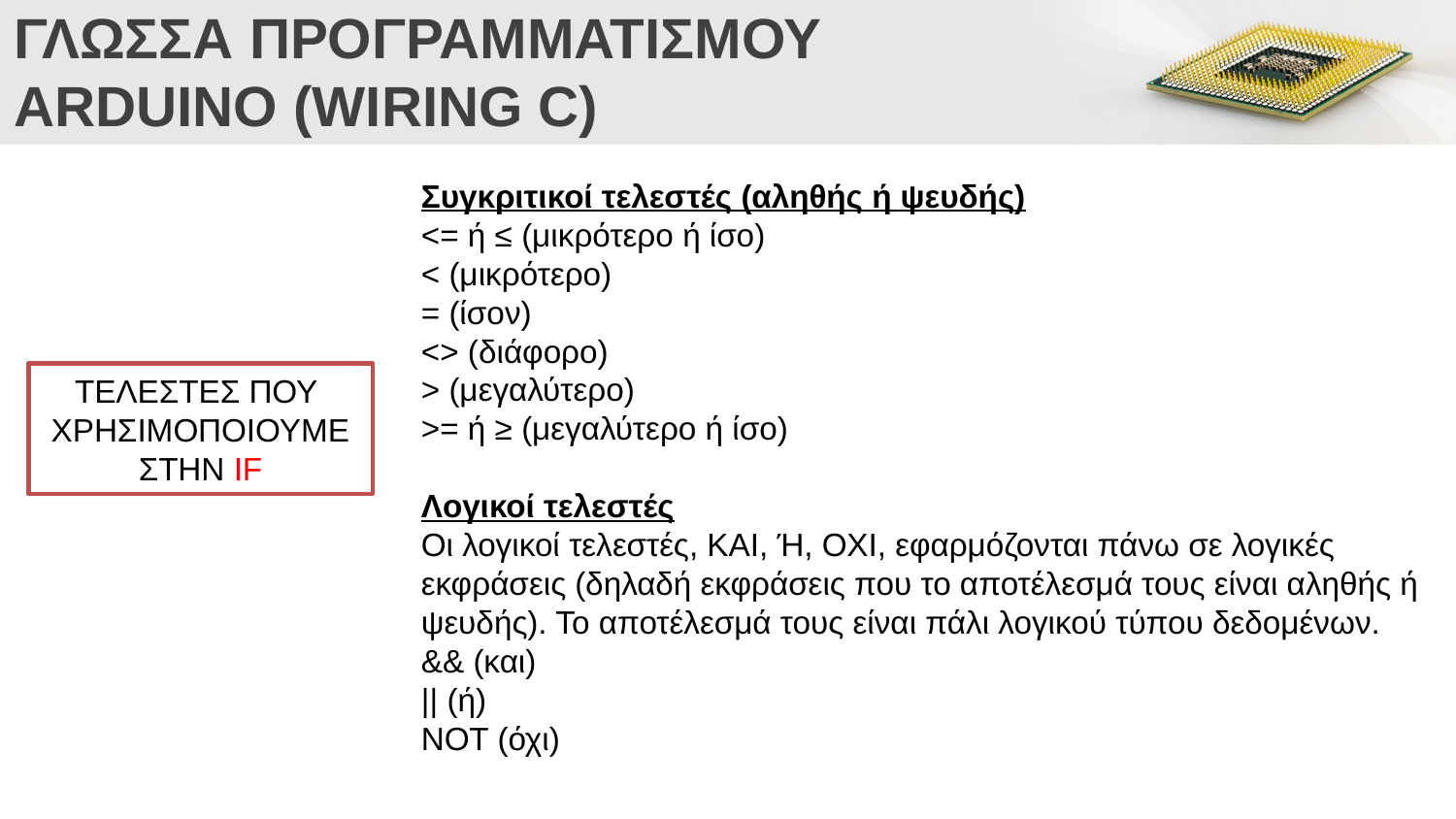

# ΓΛΩΣΣΑ ΠΡΟΓΡΑΜΜΑΤΙΣΜΟΥ ARDUINO (WIRING C)
Συγκριτικοί τελεστές (αληθής ή ψευδής)
<= ή ≤ (μικρότερο ή ίσο)
< (μικρότερο)
= (ίσον)
<> (διάφορο)
> (μεγαλύτερο)
>= ή ≥ (μεγαλύτερο ή ίσο)

Λογικοί τελεστές
Οι λογικοί τελεστές, ΚΑΙ, Ή, ΟΧΙ, εφαρμόζονται πάνω σε λογικές εκφράσεις (δηλαδή εκφράσεις που το αποτέλεσμά τους είναι αληθής ή ψευδής). Το αποτέλεσμά τους είναι πάλι λογικού τύπου δεδομένων.
&& (και)
|| (ή)
ΝΟΤ (όχι)
ΤΕΛΕΣΤΕΣ ΠΟΥ
ΧΡΗΣΙΜΟΠΟΙΟΥΜΕ ΣΤΗΝ IF